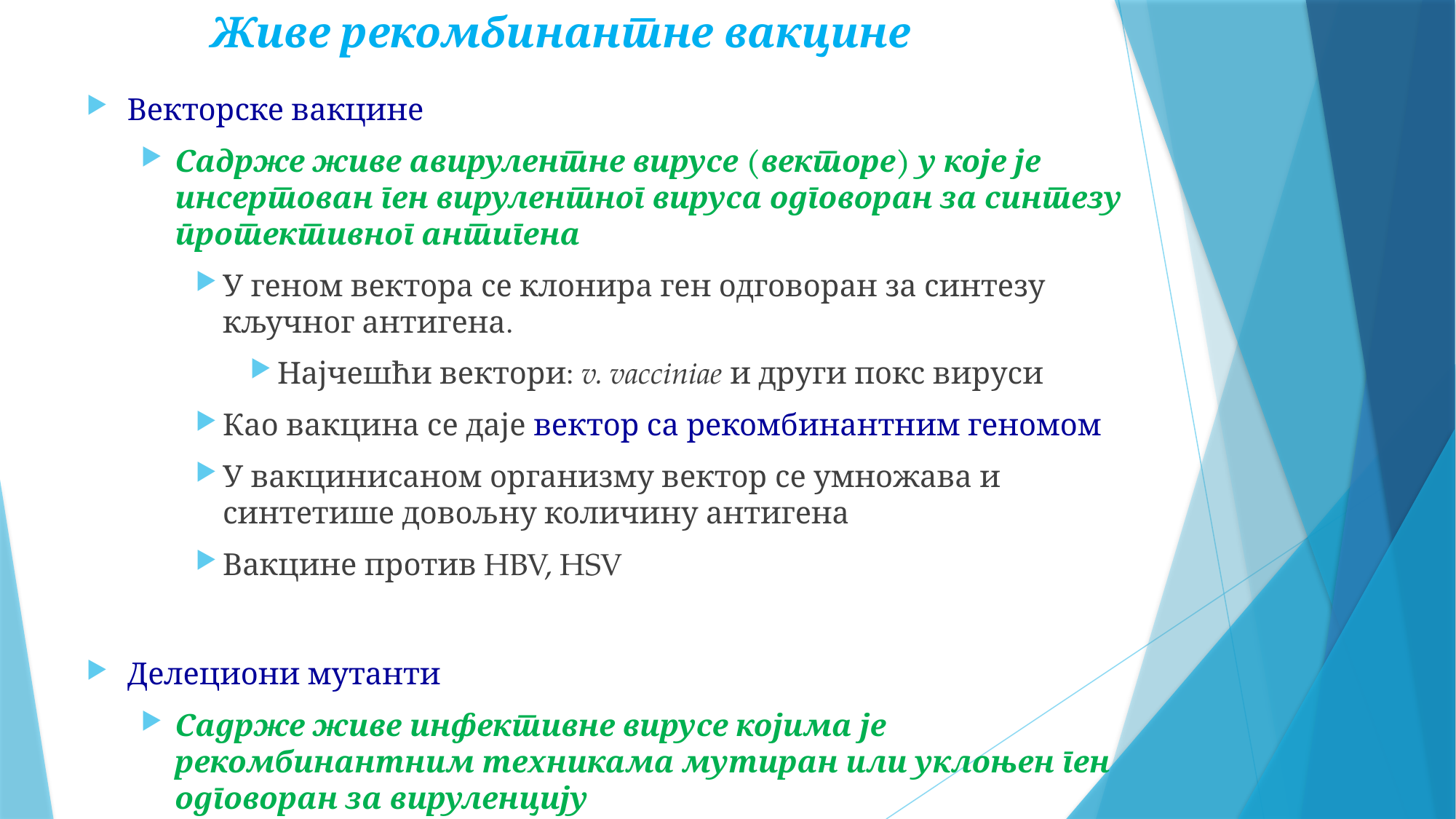

Живе рекомбинантне вакцине
Векторске вакцине
Садрже живе авирулентне вирусе (векторе) у које је инсертован ген вирулентног вируса одговоран за синтезу протективног антигена
У геном вектора се клонира ген одговоран за синтезу кључног антигена.
Најчешћи вектори: v. vacciniae и други покс вируси
Као вакцина се даје вектор са рекомбинантним геномом
У вакцинисаном организму вектор се умножава и синтетише довољну количину антигена
Вакцине против HBV, HSV

Делециони мутанти
Садрже живе инфективне вирусе којима је рекомбинантним техникама мутиран или уклоњен ген одговоран за вируленцију